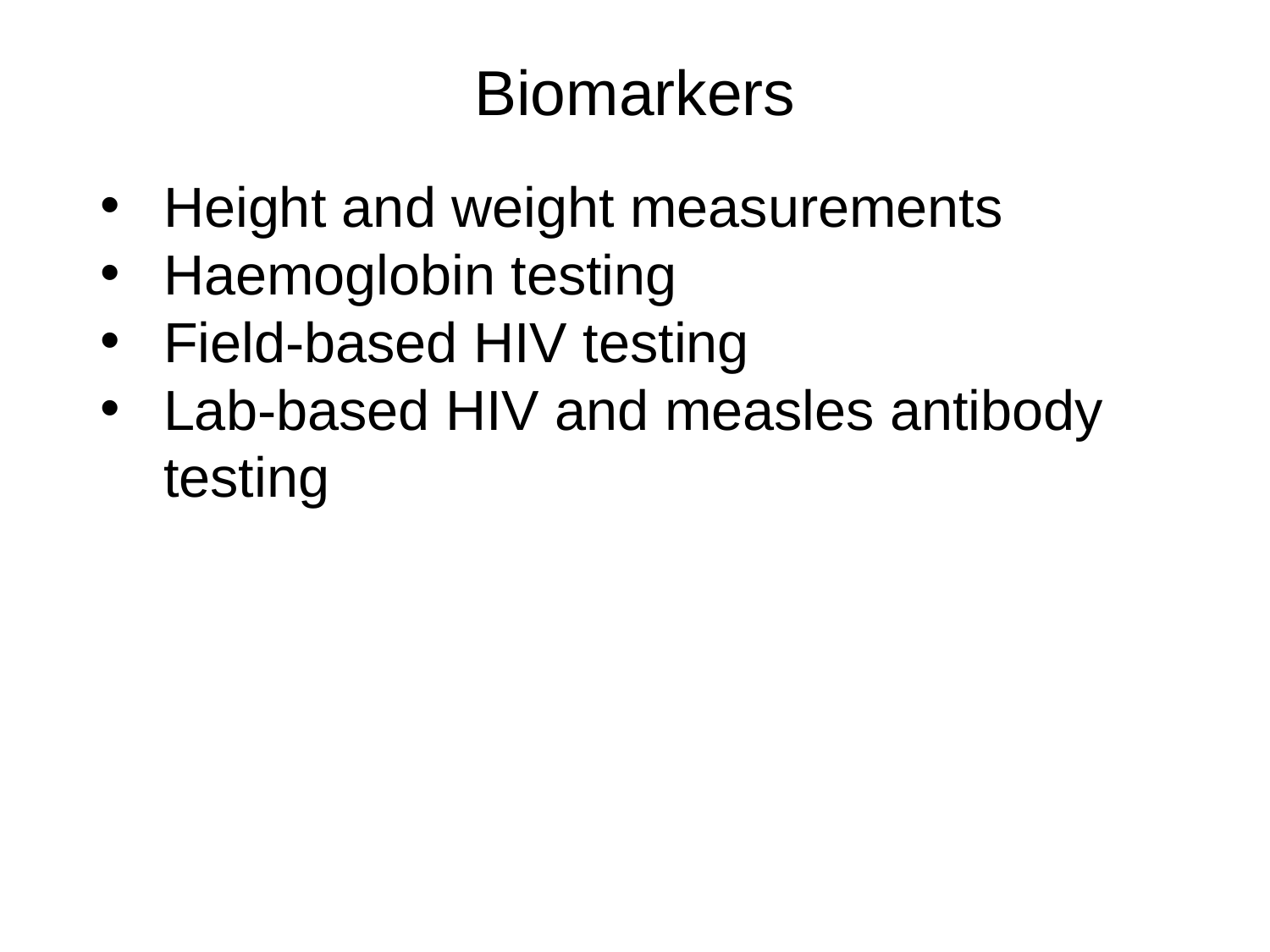

# Biomarkers
Height and weight measurements
Haemoglobin testing
Field-based HIV testing
Lab-based HIV and measles antibody testing